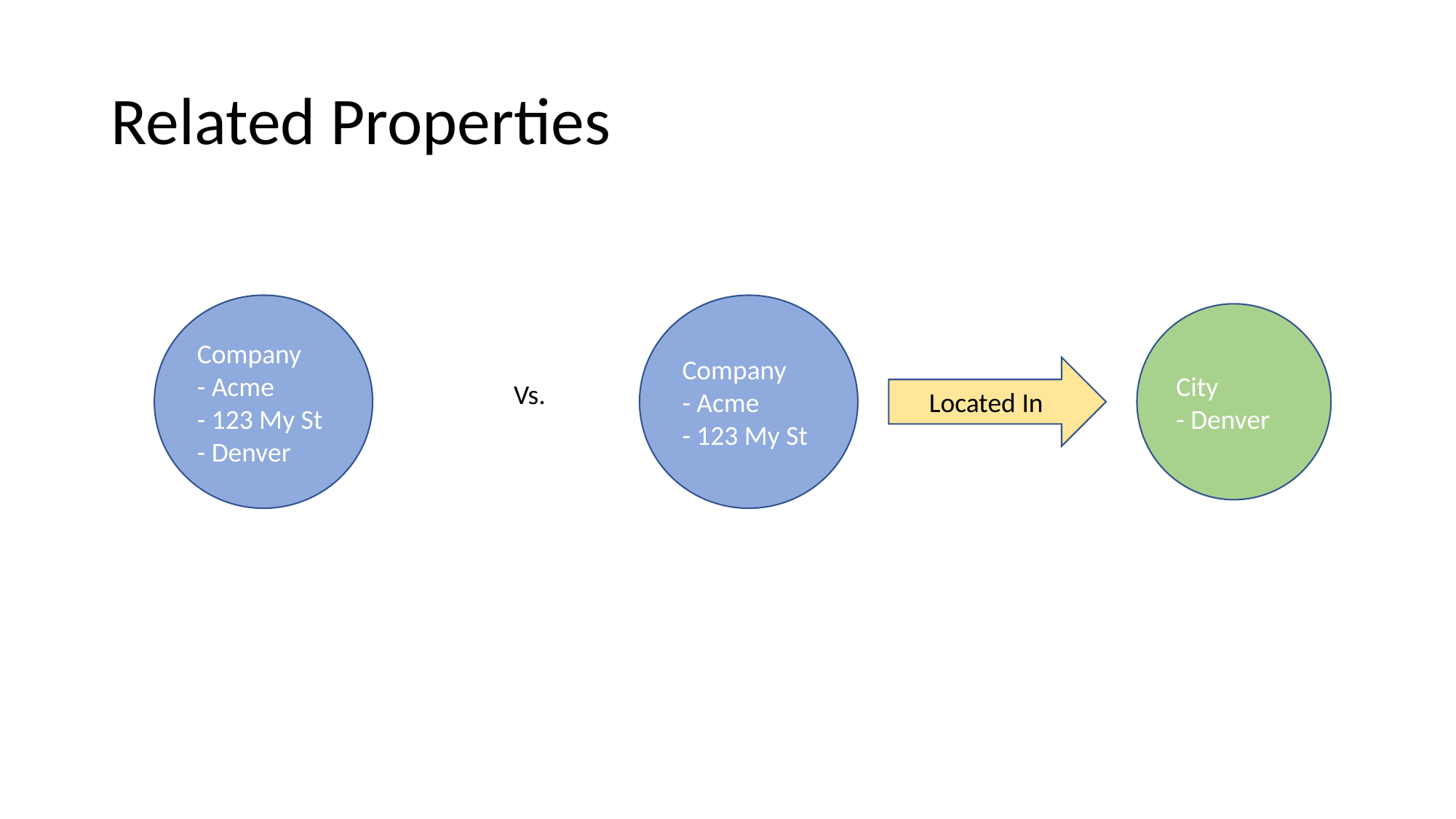

# Related Properties
Company
- Acme
- 123 My St
- Denver
Company
- Acme
- 123 My St
City
- Denver
Located In
Vs.